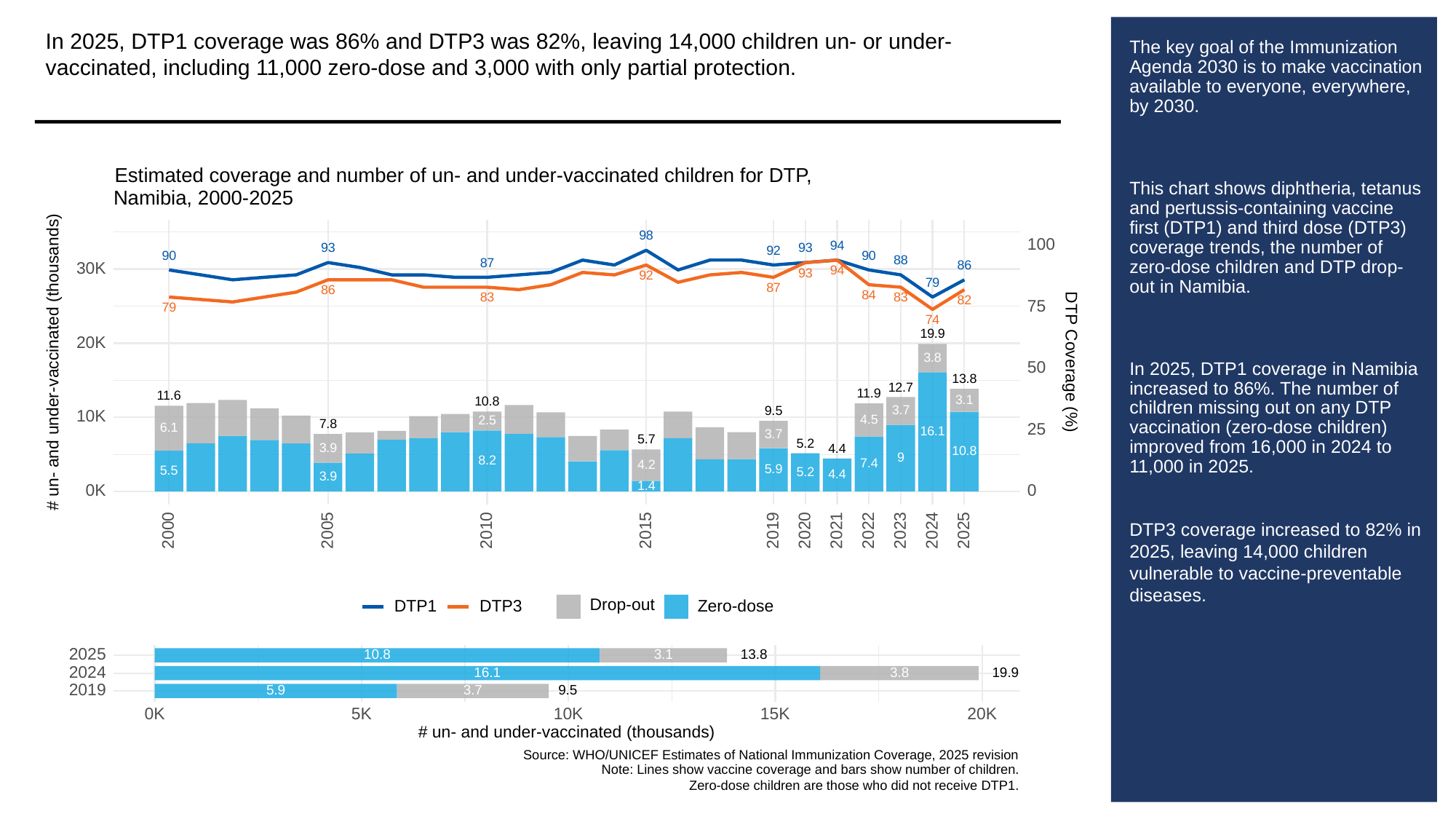

In 2025, DTP1 coverage was 86% and DTP3 was 82%, leaving 14,000 children un- or under-vaccinated, including 11,000 zero-dose and 3,000 with only partial protection.
# The key goal of the Immunization Agenda 2030 is to make vaccination available to everyone, everywhere, by 2030.

This chart shows diphtheria, tetanus and pertussis-containing vaccine first (DTP1) and third dose (DTP3) coverage trends, the number of zero-dose children and DTP drop-out in Namibia.

In 2025, DTP1 coverage in Namibia increased to 86%. The number of children missing out on any DTP vaccination (zero-dose children) improved from 16,000 in 2024 to 11,000 in 2025.

DTP3 coverage increased to 82% in 2025, leaving 14,000 children vulnerable to vaccine-preventable diseases.

Estimated coverage and number of un- and under-vaccinated children for DTP,
Namibia, 2000-2025

98

100
94
93
93
92

90
90
88
87

86
30K
94
93

92
79
87
86
84
83
83
82
75
79

74
19.9
20K

3.8
# un- and under-vaccinated (thousands)
DTP Coverage (%)
50

13.8

12.7

11.9
11.6
3.1

10.8

3.7
9.5

10K

4.5

2.5

7.8

6.1
25

16.1

3.7

5.7

5.2

3.9

4.4
10.8

9

8.2

7.4

4.2

5.9
5.5
5.2
4.4
3.9

1.4
0K
0

2023
2000
2005
2010
2015
2019
2020
2021
2022
2024
2025

Drop-out
DTP3
Zero-dose
DTP1

2025
3.1
13.8
10.8

2024
3.8
16.1
19.9

2019
3.7
5.9
9.5

0K
10K
15K
20K
5K
# un- and under-vaccinated (thousands)
Source: WHO/UNICEF Estimates of National Immunization Coverage, 2025 revision
Note: Lines show vaccine coverage and bars show number of children.
Zero-dose children are those who did not receive DTP1.